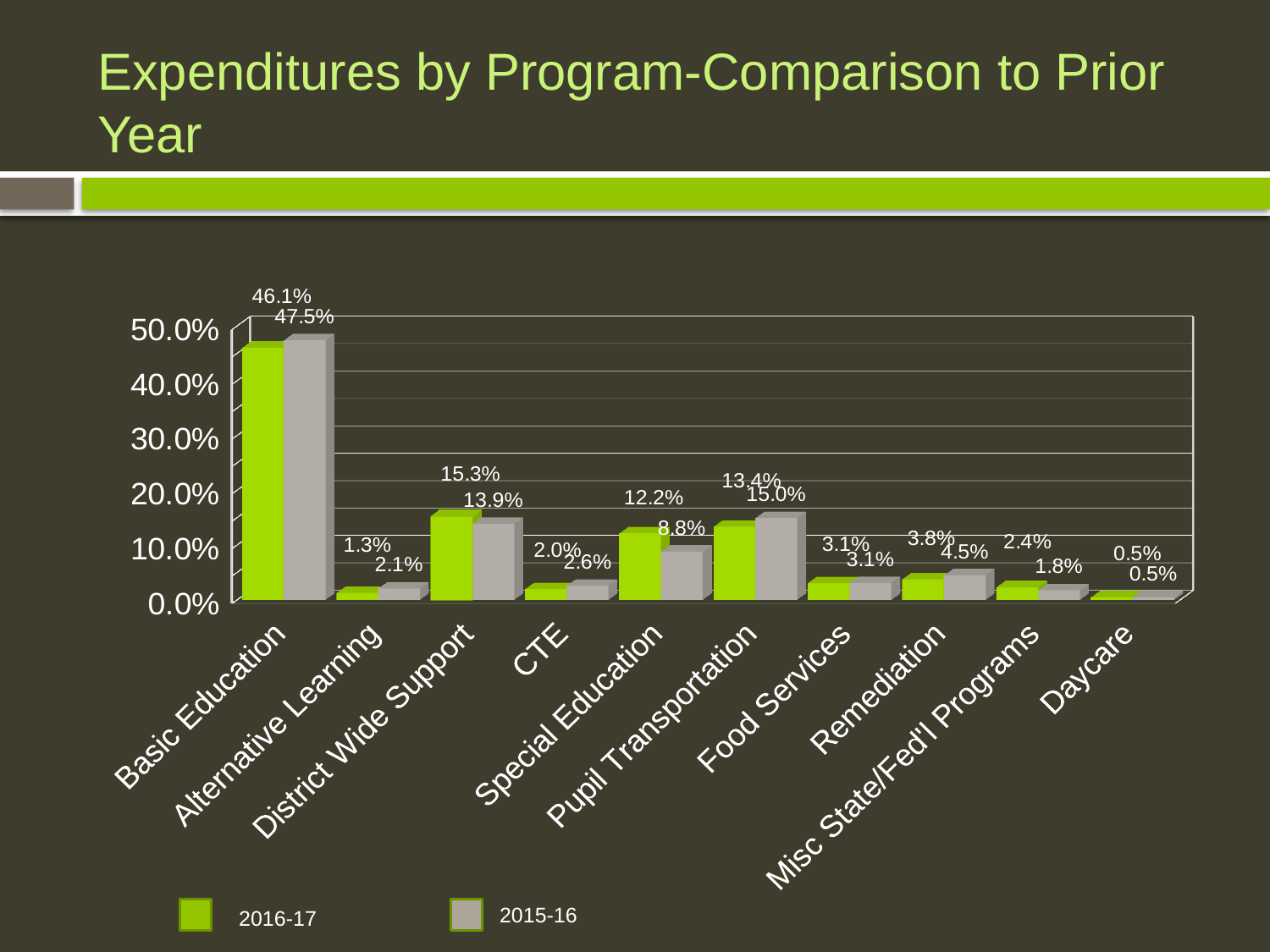

# Expenditures by Program-Comparison to Prior Year

[unsupported chart]

2015-16

2016-17